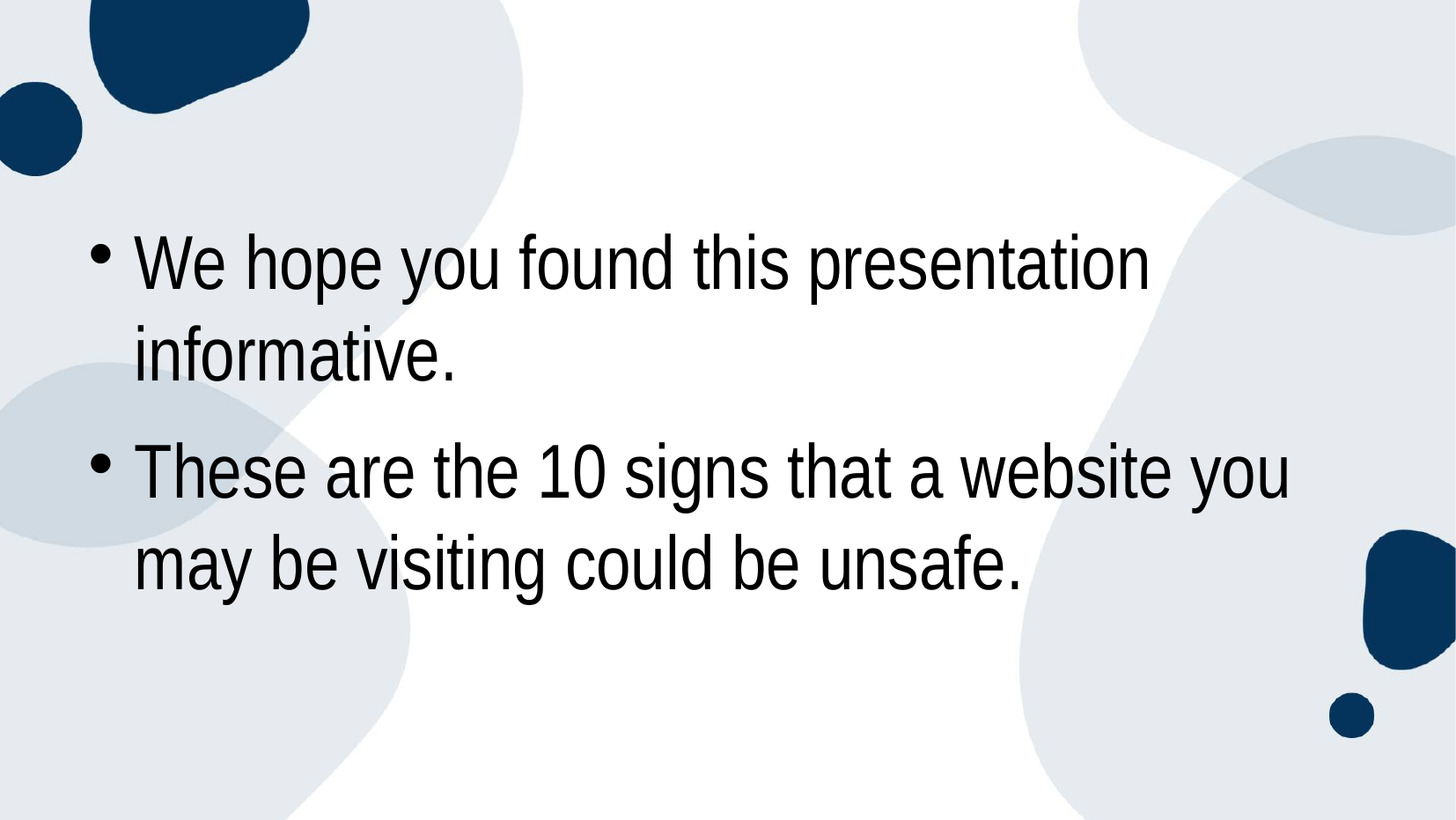

#
We hope you found this presentation informative.
These are the 10 signs that a website you may be visiting could be unsafe.